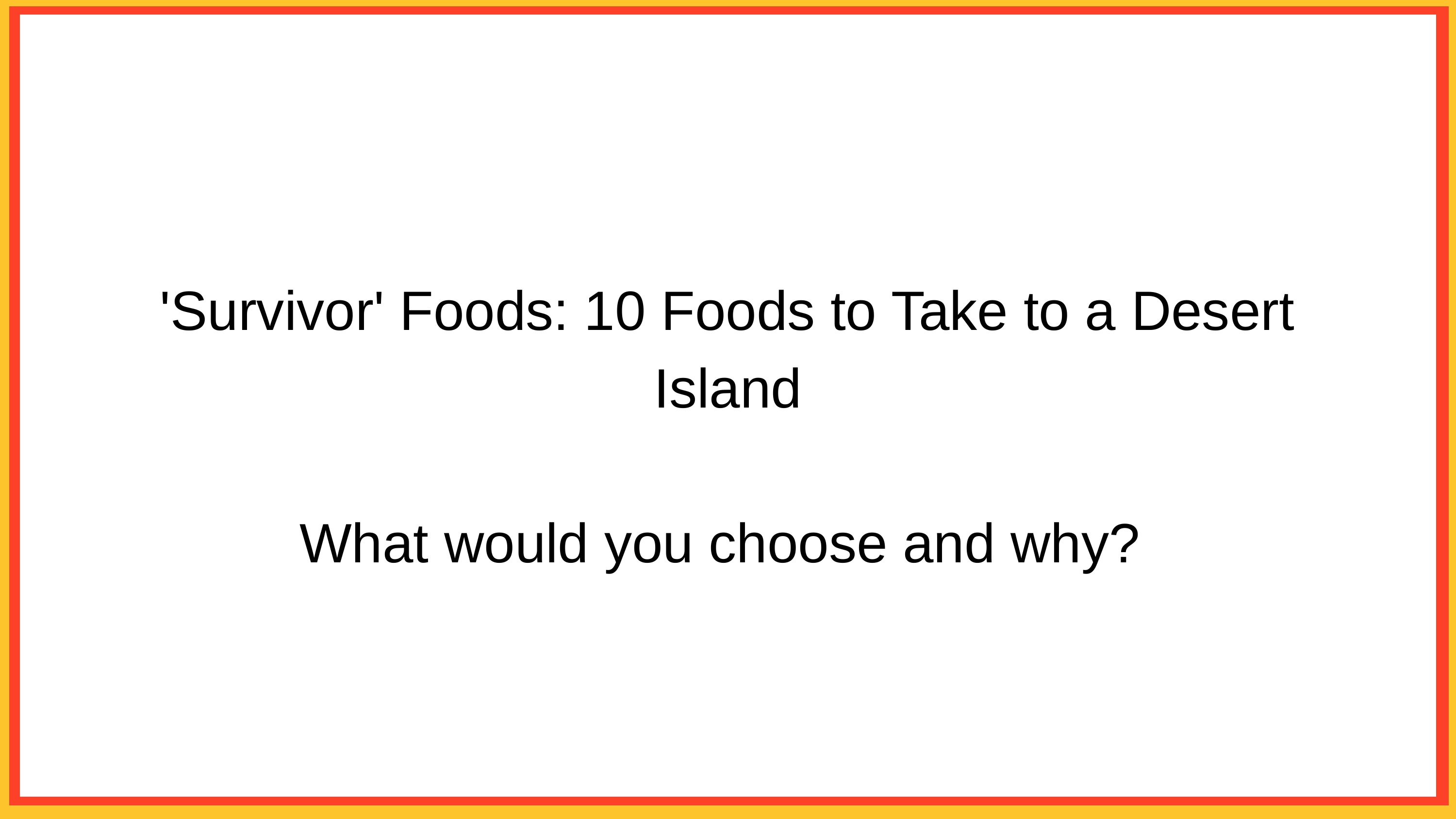

'Survivor' Foods: 10 Foods to Take to a Desert Island

What would you choose and why?